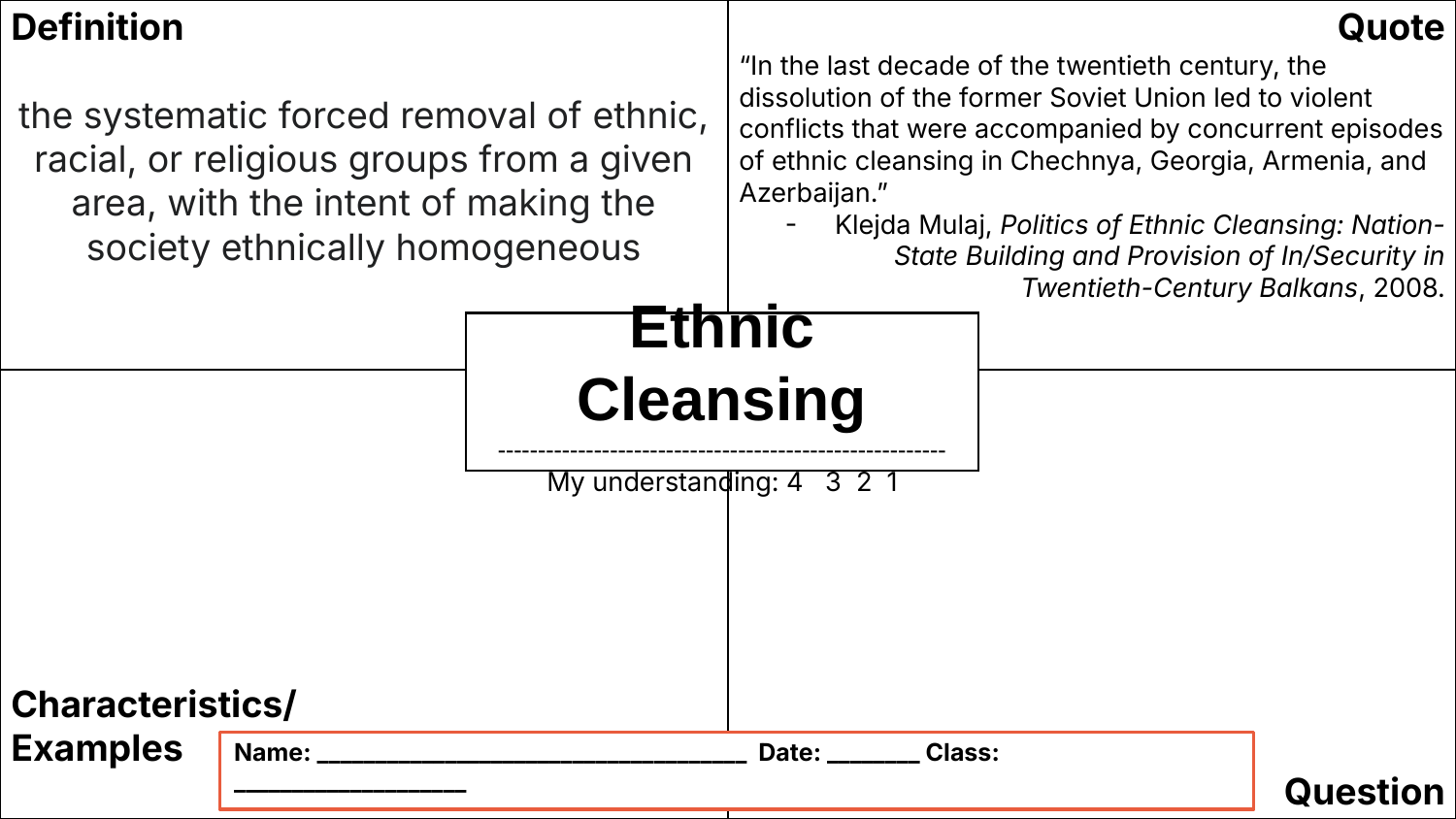

| Definition the systematic forced removal of ethnic, racial, or religious groups from a given area, with the intent of making the society ethnically homogeneous | Quote “In the last decade of the twentieth century, the dissolution of the former Soviet Union led to violent conflicts that were accompanied by concurrent episodes of ethnic cleansing in Chechnya, Georgia, Armenia, and Azerbaijan.” Klejda Mulaj, Politics of Ethnic Cleansing: Nation-State Building and Provision of In/Security in Twentieth-Century Balkans, 2008. |
| --- | --- |
| Characteristics/ Examples | Question |
Ethnic Cleansing
--------------------------------------------------------
My understanding: 4   3  2  1
Name: _____________________________________  Date: ________ Class: ____________________